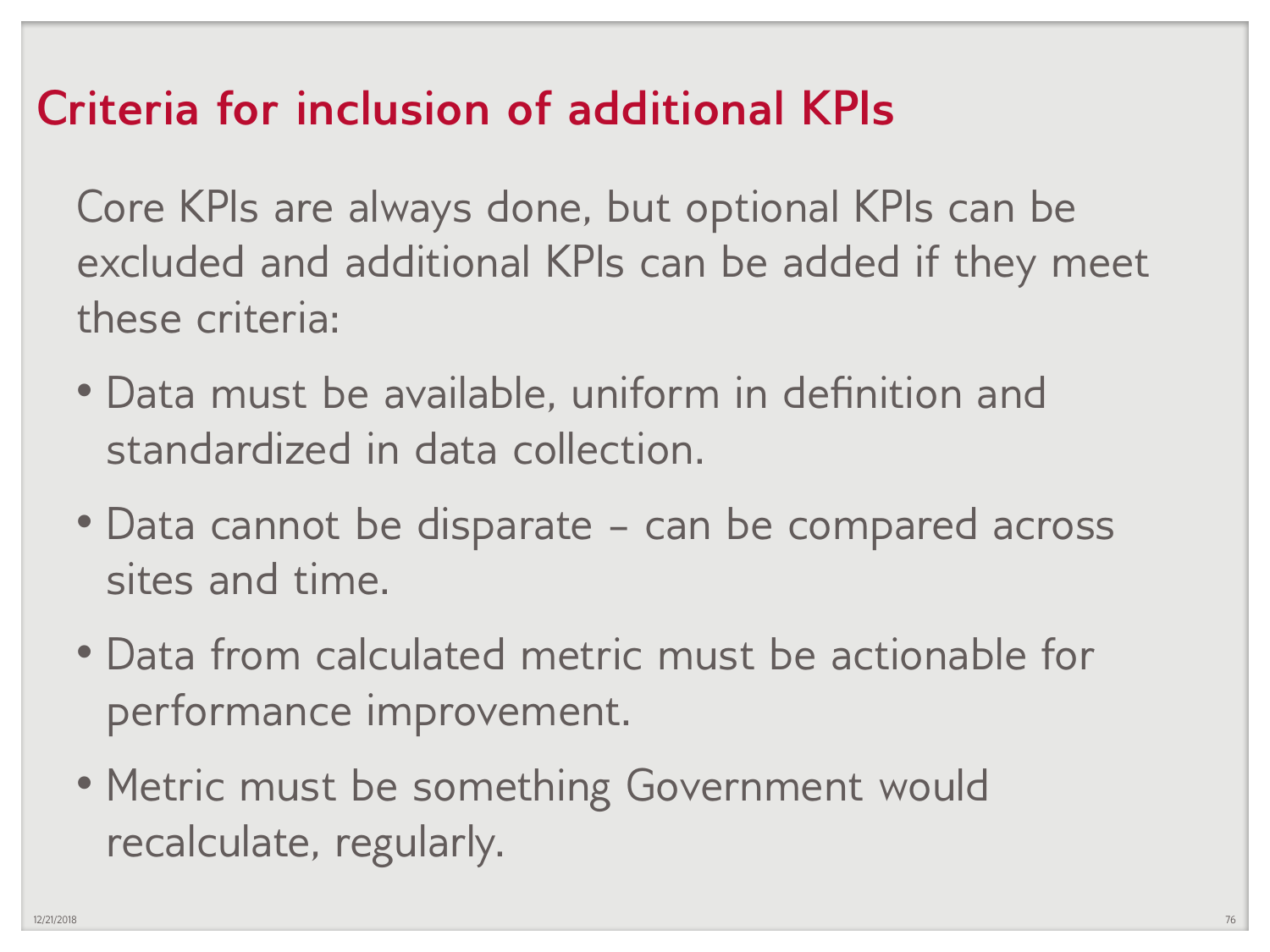

# Criteria for inclusion of additional KPIs
Core KPIs are always done, but optional KPIs can be excluded and additional KPIs can be added if they meet these criteria:
Data must be available, uniform in definition and standardized in data collection.
Data cannot be disparate – can be compared across sites and time.
Data from calculated metric must be actionable for performance improvement.
Metric must be something Government would recalculate, regularly.
12/21/2018
76